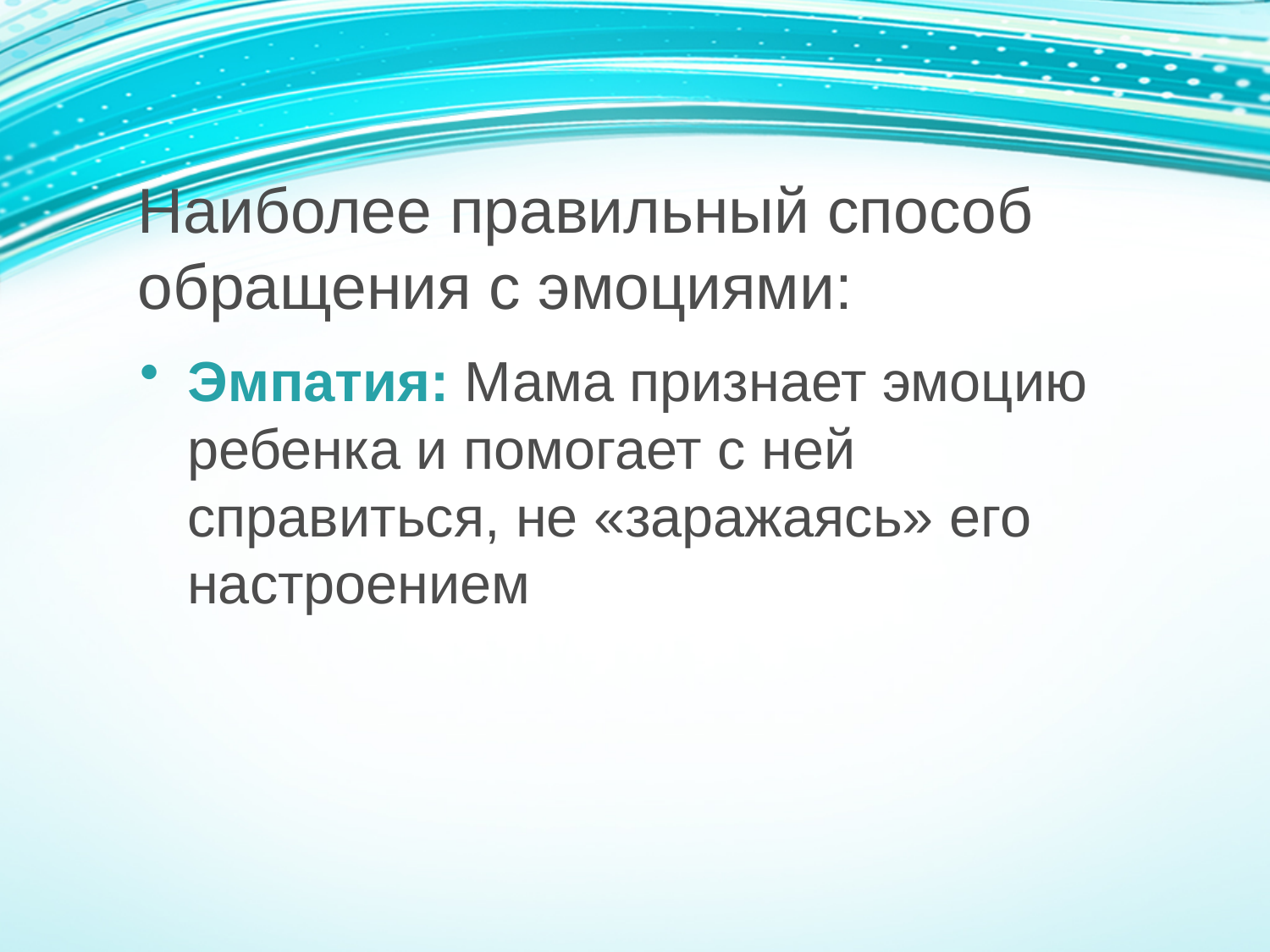

# Наиболее правильный способ обращения с эмоциями:
Эмпатия: Мама признает эмоцию ребенка и помогает с ней справиться, не «заражаясь» его настроением